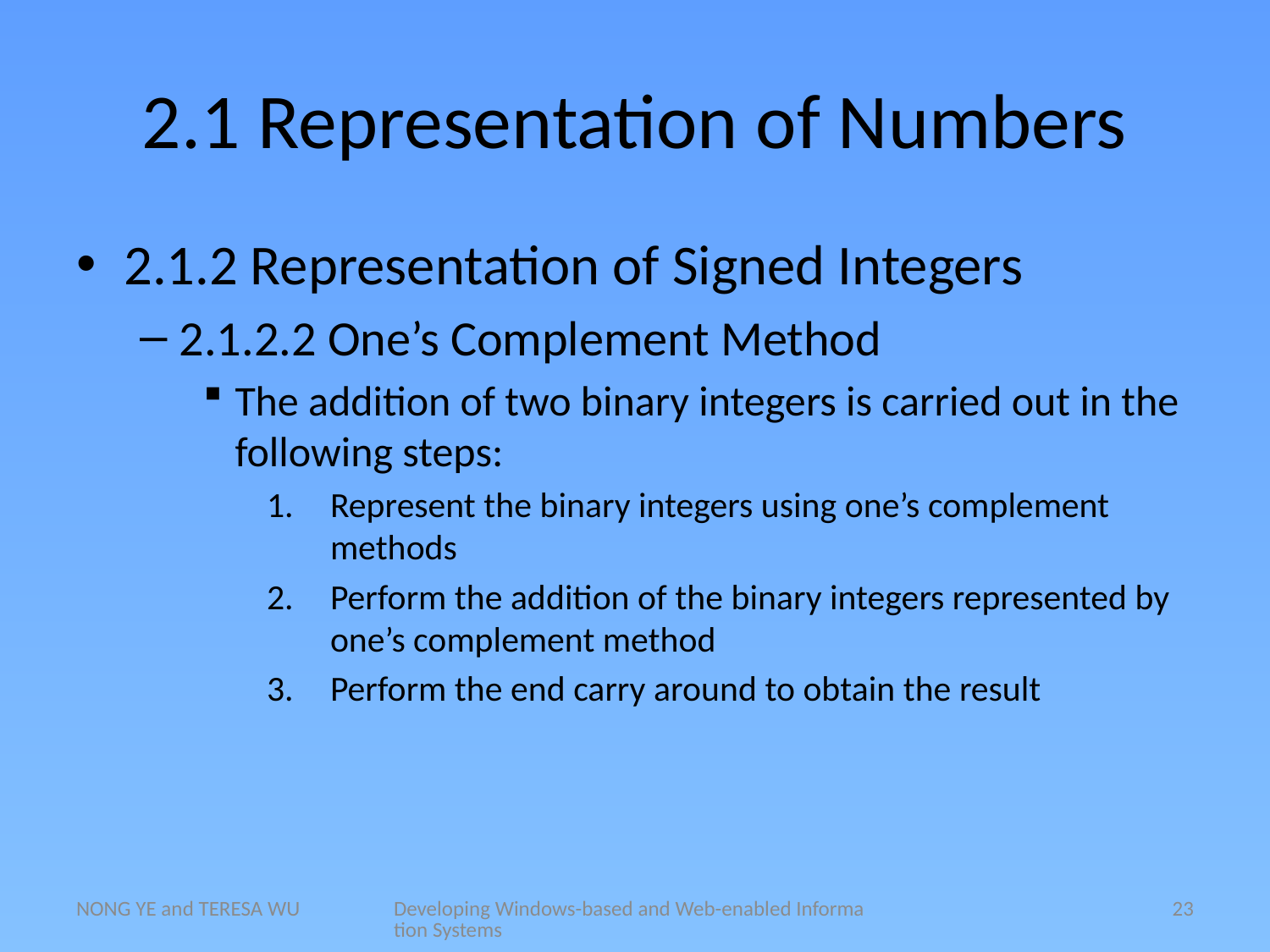

# 2.1 Representation of Numbers
2.1.2 Representation of Signed Integers
2.1.2.2 One’s Complement Method
The addition of two binary integers is carried out in the following steps:
Represent the binary integers using one’s complement methods
Perform the addition of the binary integers represented by one’s complement method
Perform the end carry around to obtain the result

NONG YE and TERESA WU
Developing Windows-based and Web-enabled Information Systems
23